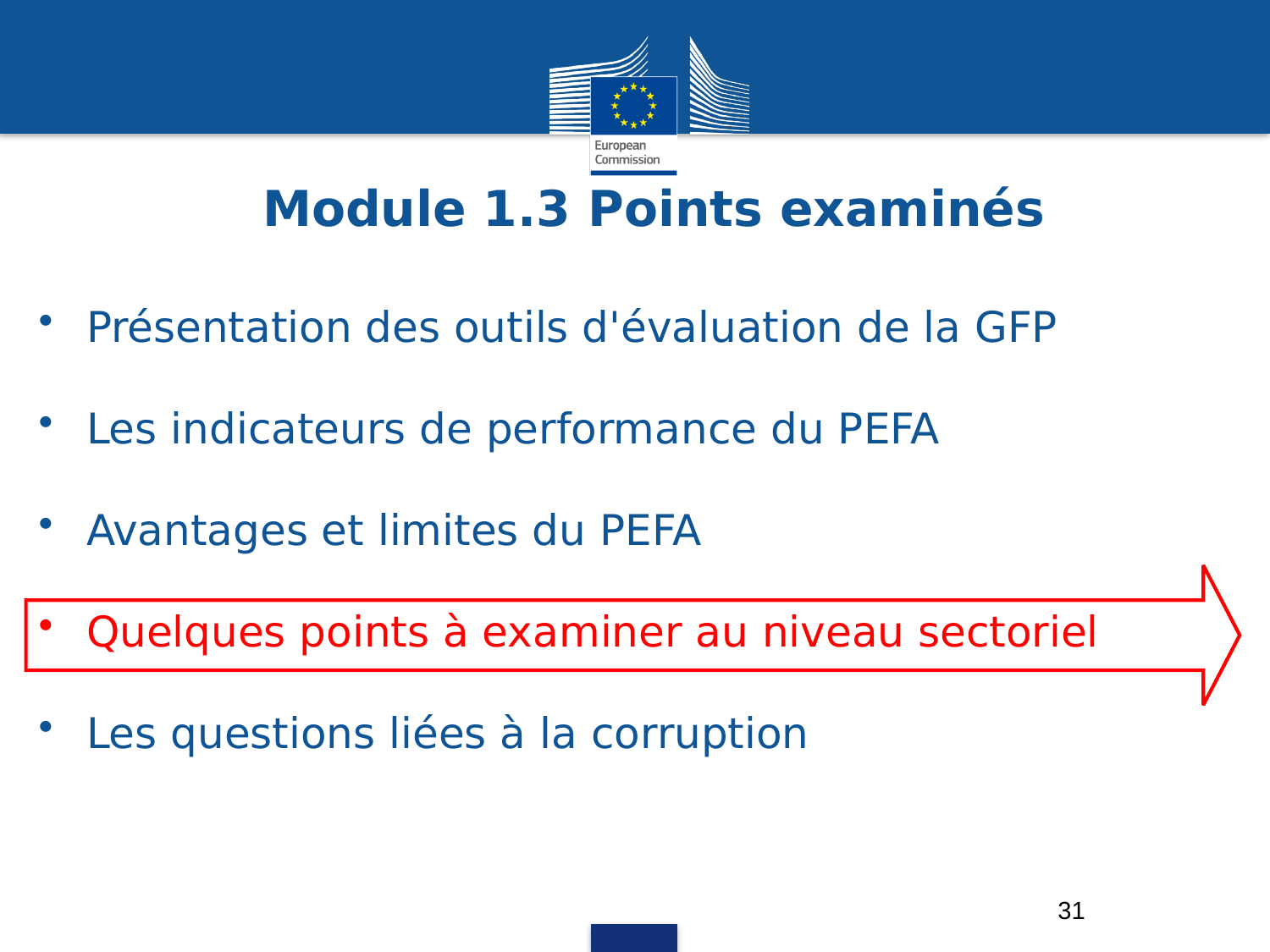

# Module 1.3 Points examinés

Présentation des outils d'évaluation de la GFP

Les indicateurs de performance du PEFA

Avantages et limites du PEFA

Quelques points à examiner au niveau sectoriel

Les questions liées à la corruption

31